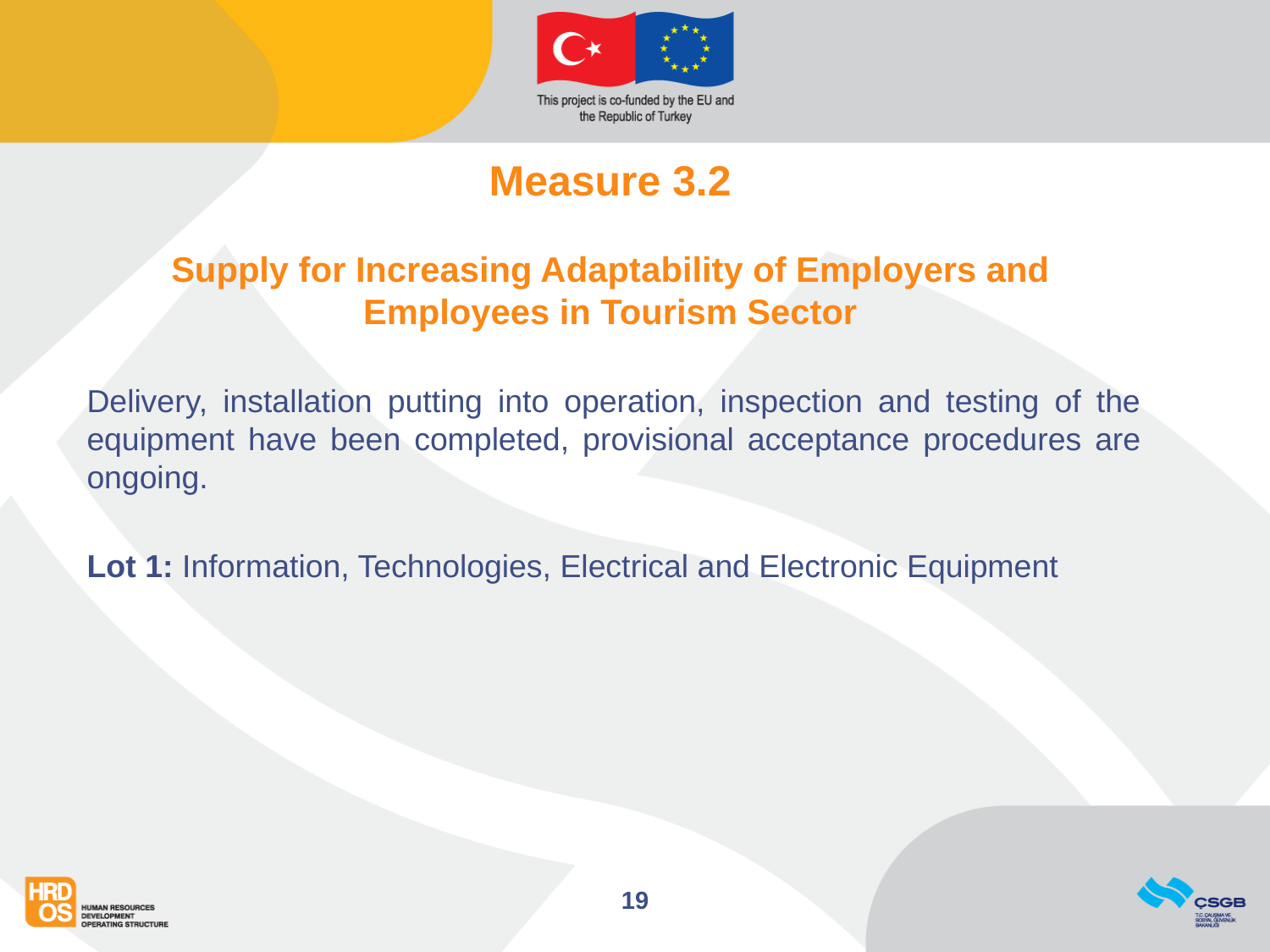

# Measure 3.2 Supply for Increasing Adaptability of Employers and Employees in Tourism Sector
Delivery, installation putting into operation, inspection and testing of the equipment have been completed, provisional acceptance procedures are ongoing.

Lot 1: Information, Technologies, Electrical and Electronic Equipment

19